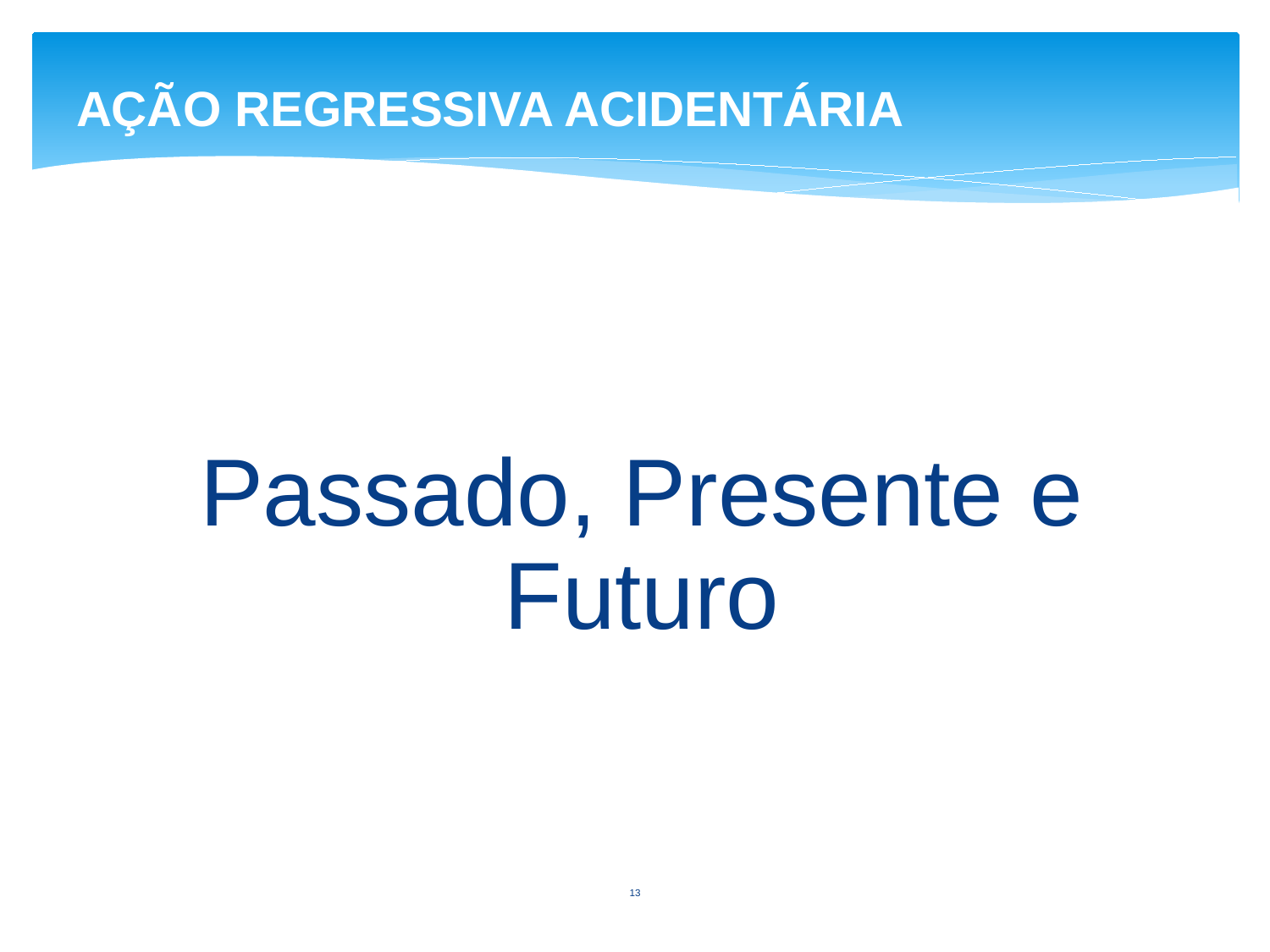

# AÇÃO REGRESSIVA ACIDENTÁRIA

Passado, Presente e Futuro
13